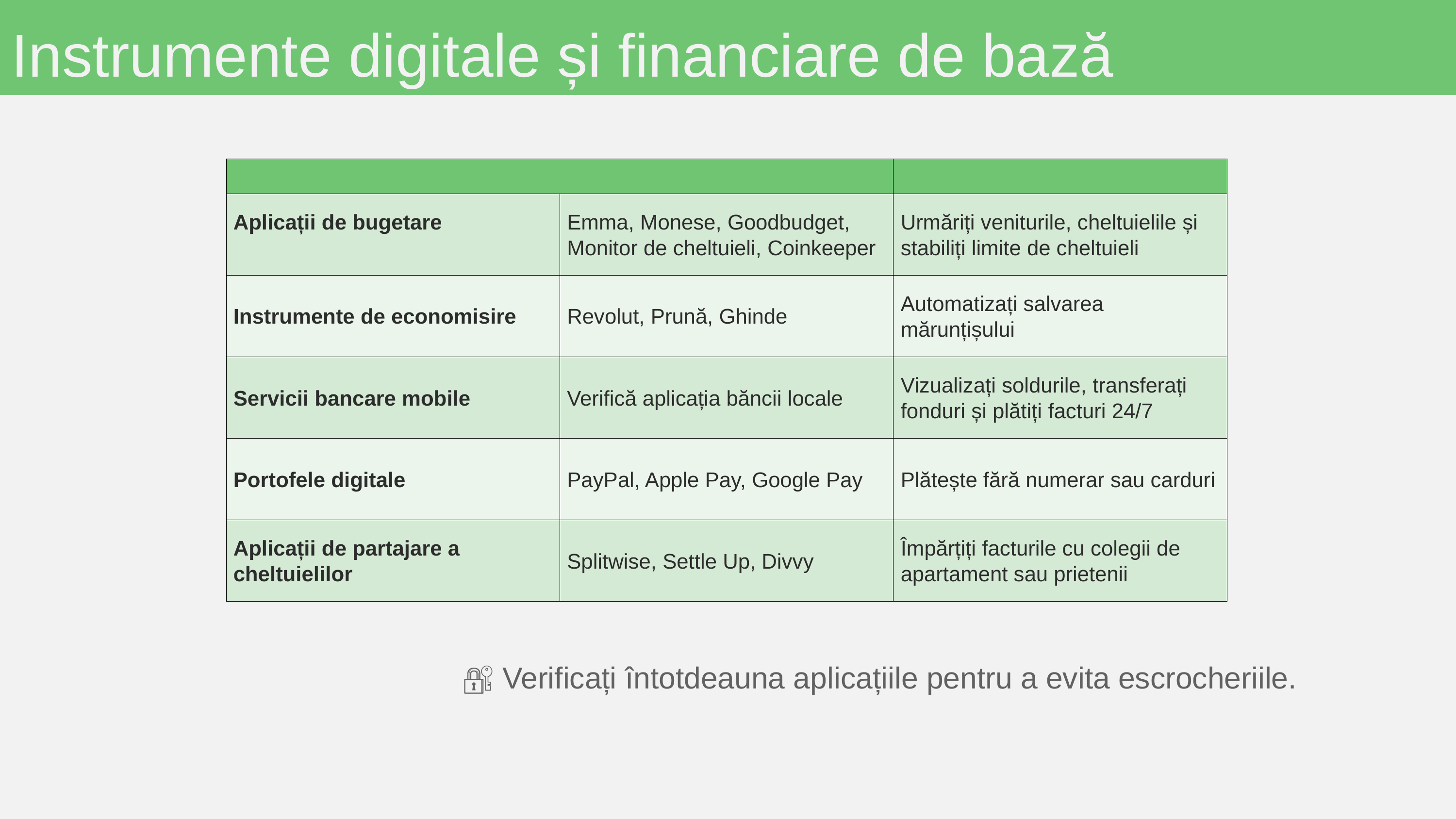

Instrumente digitale și financiare de bază
|  |  |  |
| --- | --- | --- |
| Aplicații de bugetare | Emma, Monese, Goodbudget, Monitor de cheltuieli, Coinkeeper | Urmăriți veniturile, cheltuielile și stabiliți limite de cheltuieli |
| Instrumente de economisire | Revolut, Prună, Ghinde | Automatizați salvarea mărunțișului |
| Servicii bancare mobile | Verifică aplicația băncii locale | Vizualizați soldurile, transferați fonduri și plătiți facturi 24/7 |
| Portofele digitale | PayPal, Apple Pay, Google Pay | Plătește fără numerar sau carduri |
| Aplicații de partajare a cheltuielilor | Splitwise, Settle Up, Divvy | Împărțiți facturile cu colegii de apartament sau prietenii |
🔐 Verificați întotdeauna aplicațiile pentru a evita escrocheriile.